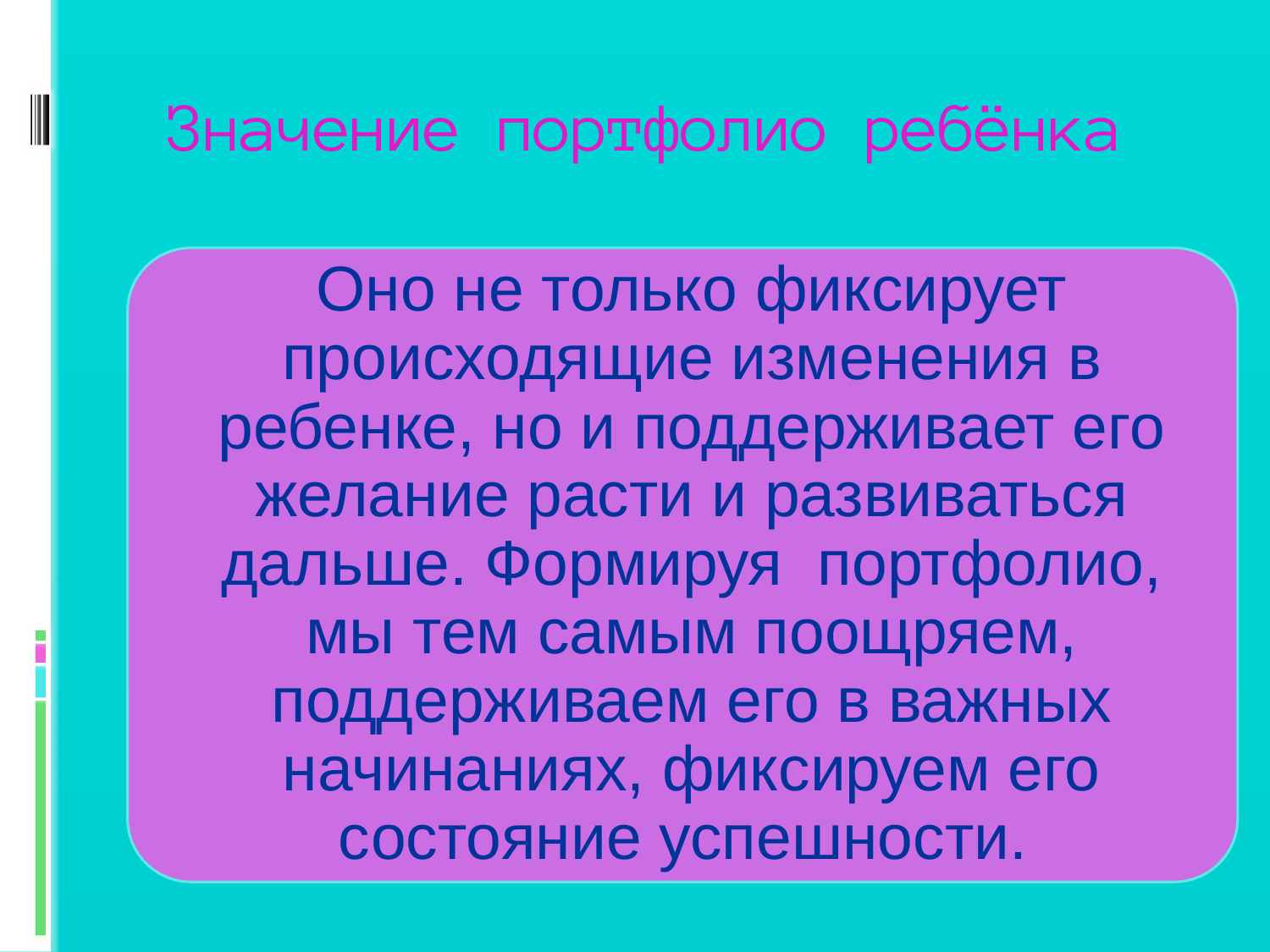

# Значение портфолио ребёнка
Оно не только фиксирует происходящие изменения в ребенке, но и поддерживает его желание расти и развиваться дальше. Формируя  портфолио, мы тем самым поощряем, поддерживаем его в важных начинаниях, фиксируем его состояние успешности.